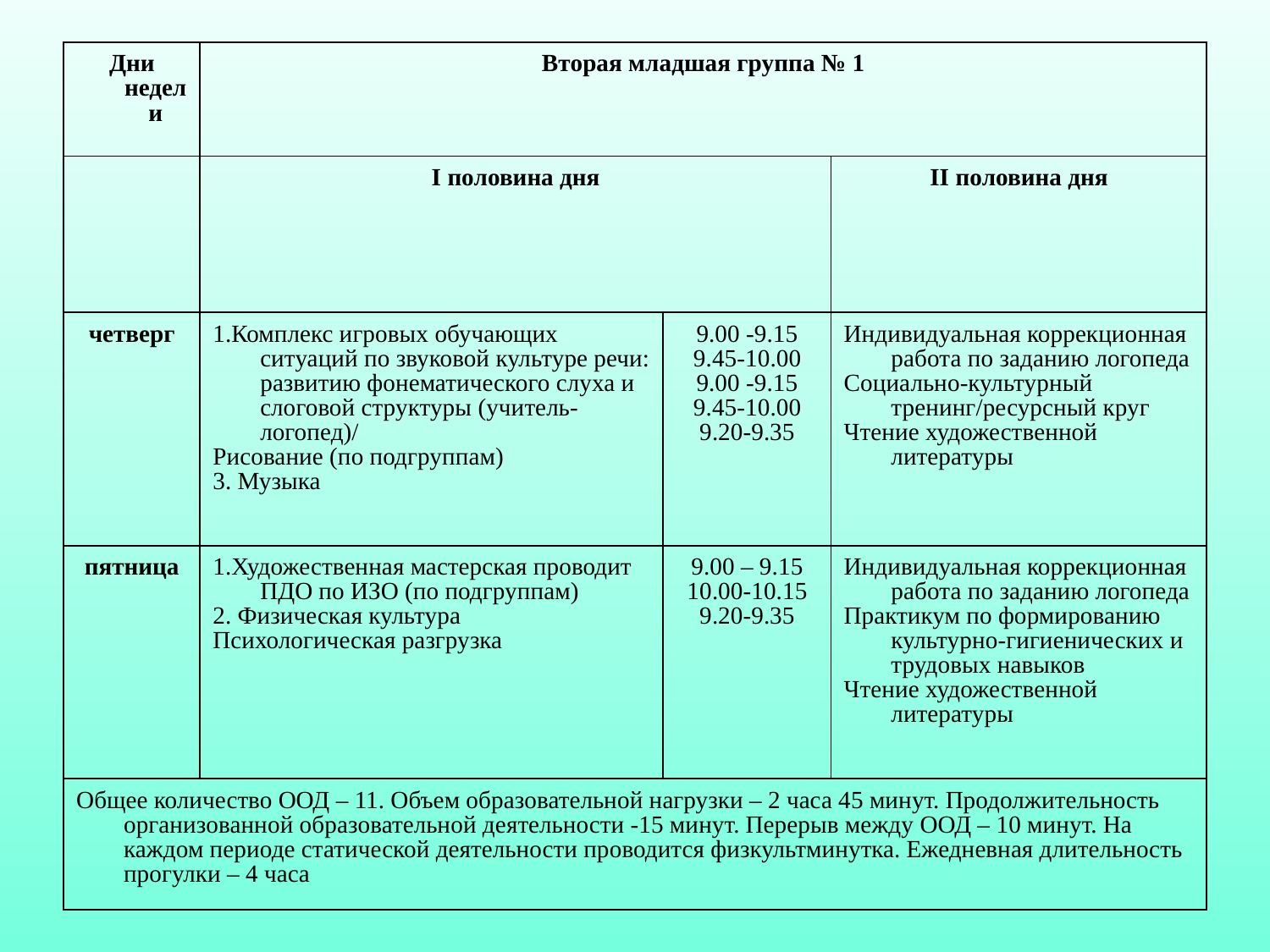

| Дни недели | Вторая младшая группа № 1 |  |  |
| --- | --- | --- | --- |
|  | I половина дня |  | II половина дня |
| четверг | 1.Комплекс игровых обучающих ситуаций по звуковой культуре речи: развитию фонематического слуха и слоговой структуры (учитель-логопед)/ Рисование (по подгруппам) 3. Музыка | 9.00 -9.15 9.45-10.00 9.00 -9.15 9.45-10.00 9.20-9.35 | Индивидуальная коррекционная работа по заданию логопеда Социально-культурный тренинг/ресурсный круг Чтение художественной литературы |
| пятница | 1.Художественная мастерская проводит ПДО по ИЗО (по подгруппам) 2. Физическая культура Психологическая разгрузка | 9.00 – 9.15 10.00-10.15 9.20-9.35 | Индивидуальная коррекционная работа по заданию логопеда Практикум по формированию культурно-гигиенических и трудовых навыков Чтение художественной литературы |
| Общее количество ООД – 11. Объем образовательной нагрузки – 2 часа 45 минут. Продолжительность организованной образовательной деятельности -15 минут. Перерыв между ООД – 10 минут. На каждом периоде статической деятельности проводится физкультминутка. Ежедневная длительность прогулки – 4 часа |  |  |  |